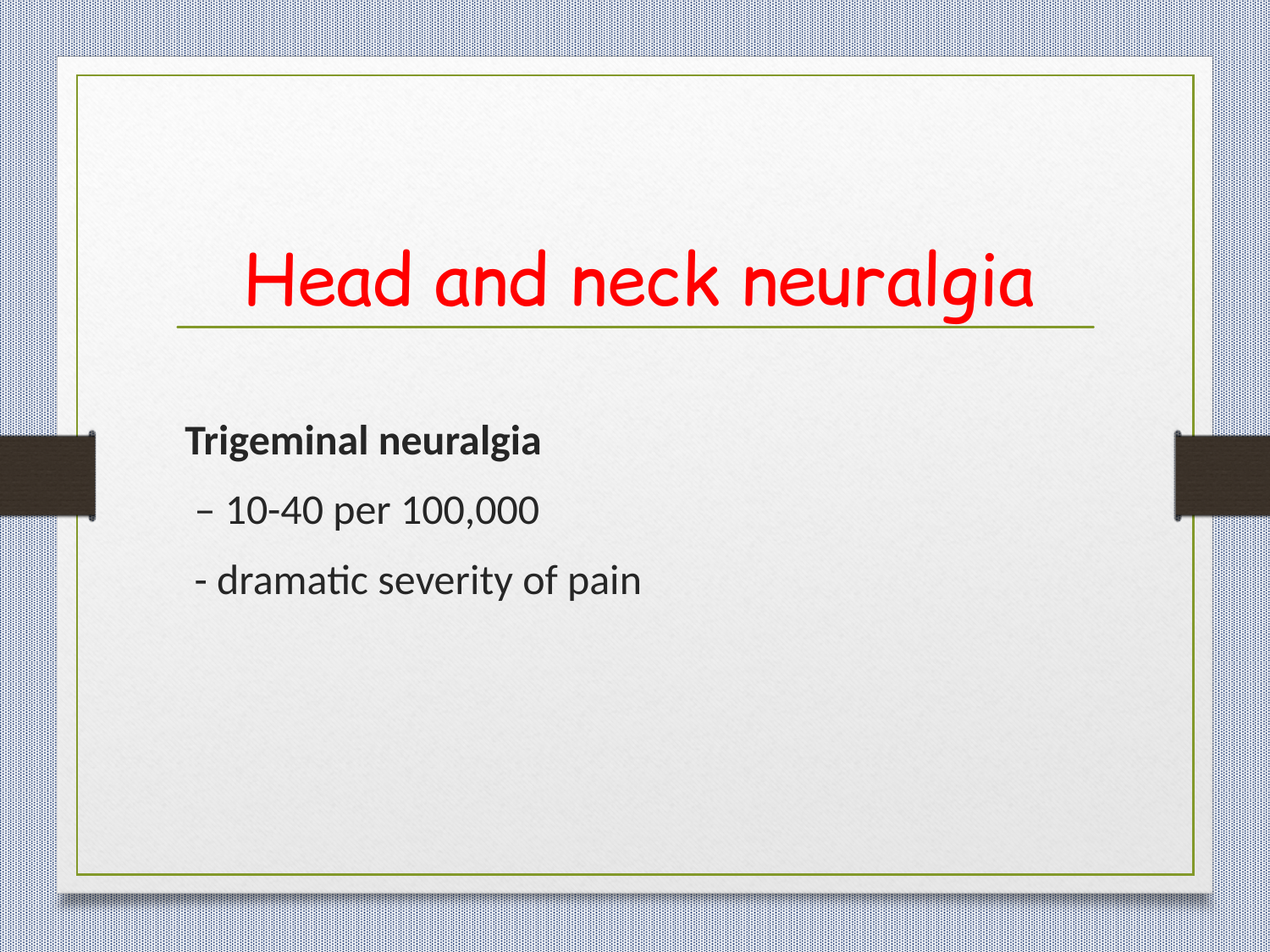

# Head and neck neuralgia

Trigeminal neuralgia
 – 10-40 per 100,000
 - dramatic severity of pain